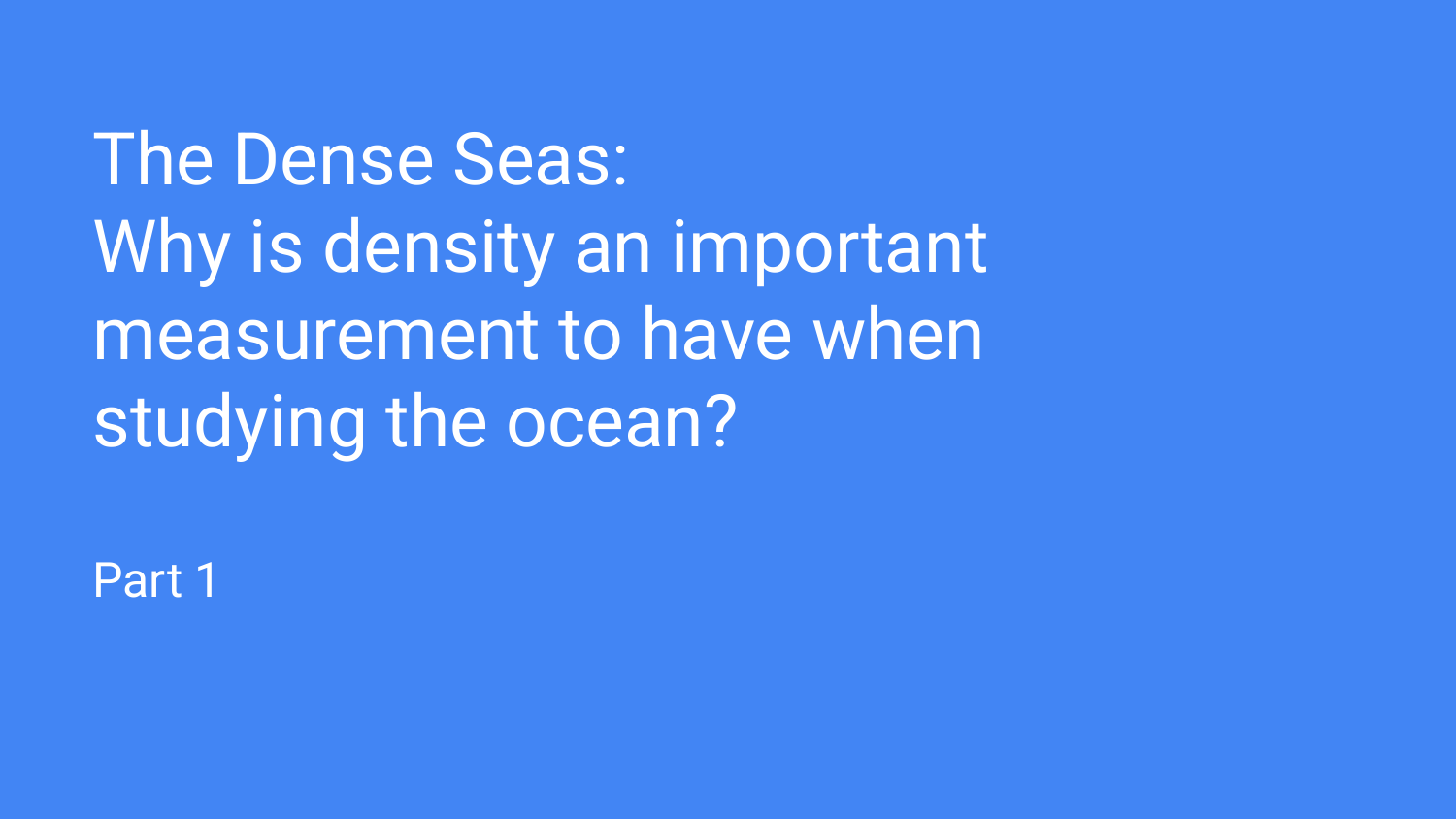

# The Dense Seas:
Why is density an important measurement to have when studying the ocean?

Part 1